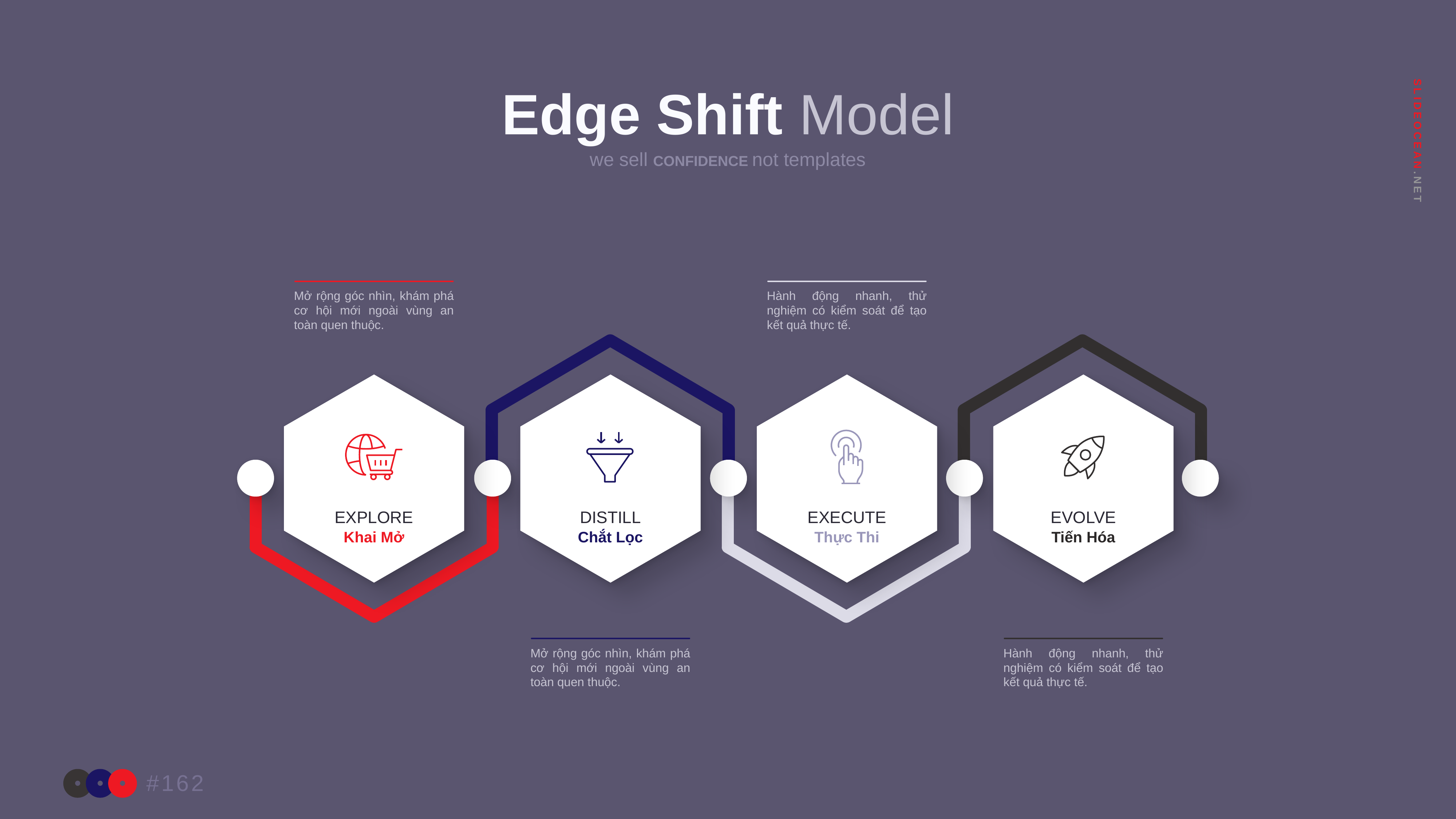

Edge Shift Model
we sell CONFIDENCE not templates
Mở rộng góc nhìn, khám phá cơ hội mới ngoài vùng an toàn quen thuộc.
Hành động nhanh, thử nghiệm có kiểm soát để tạo kết quả thực tế.

EXPLORE
Khai Mở
DISTILL
Chắt Lọc
EXECUTE
Thực Thi
EVOLVE
Tiến Hóa
Mở rộng góc nhìn, khám phá cơ hội mới ngoài vùng an toàn quen thuộc.
Hành động nhanh, thử nghiệm có kiểm soát để tạo kết quả thực tế.
#162